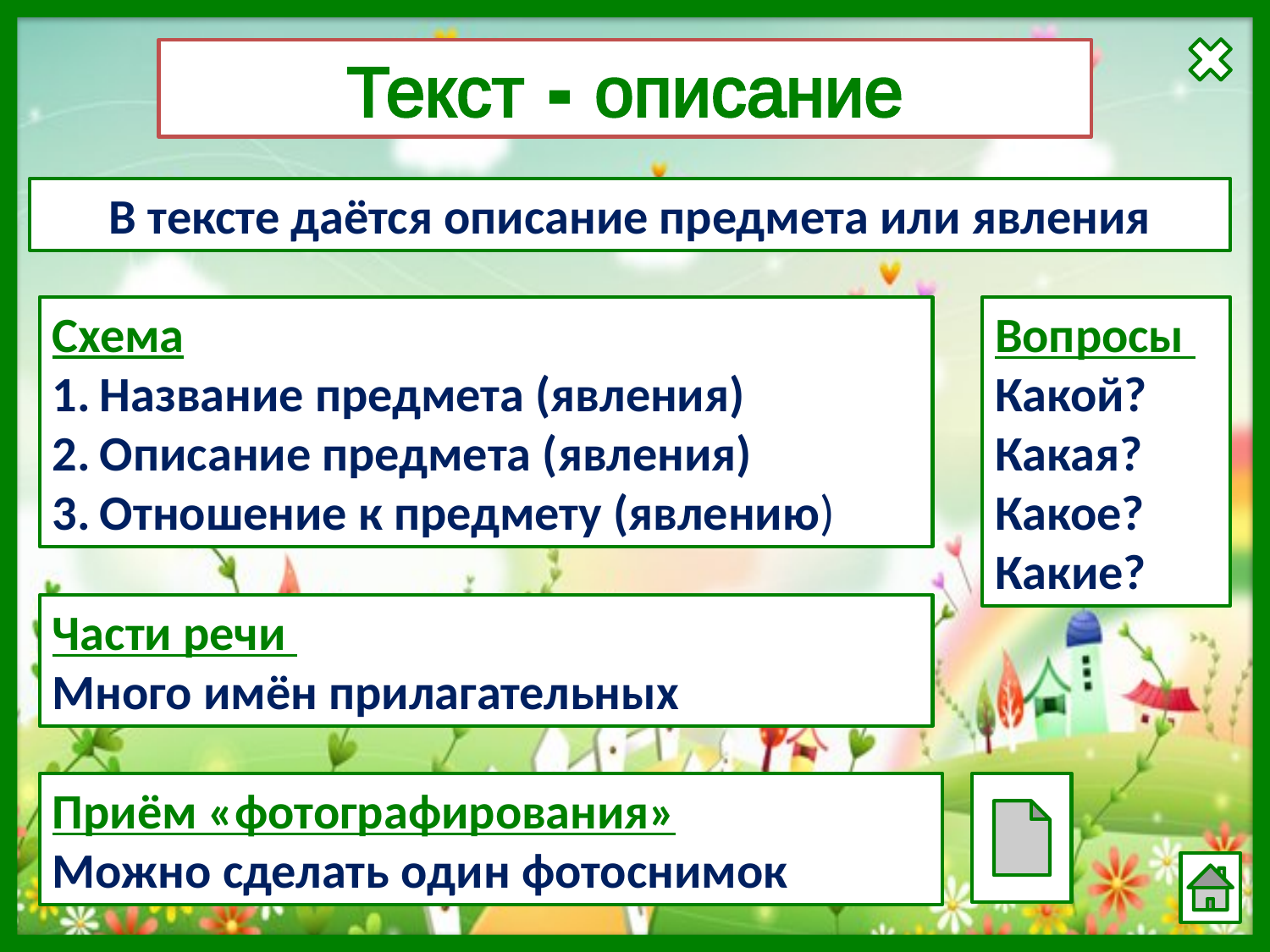

Текст - описание
 В тексте даётся описание предмета или явления
Схема
Название предмета (явления)
Описание предмета (явления)
Отношение к предмету (явлению)
Вопросы
Какой? Какая? Какое? Какие?
Части речи
Много имён прилагательных
Приём «фотографирования»
Можно сделать один фотоснимок